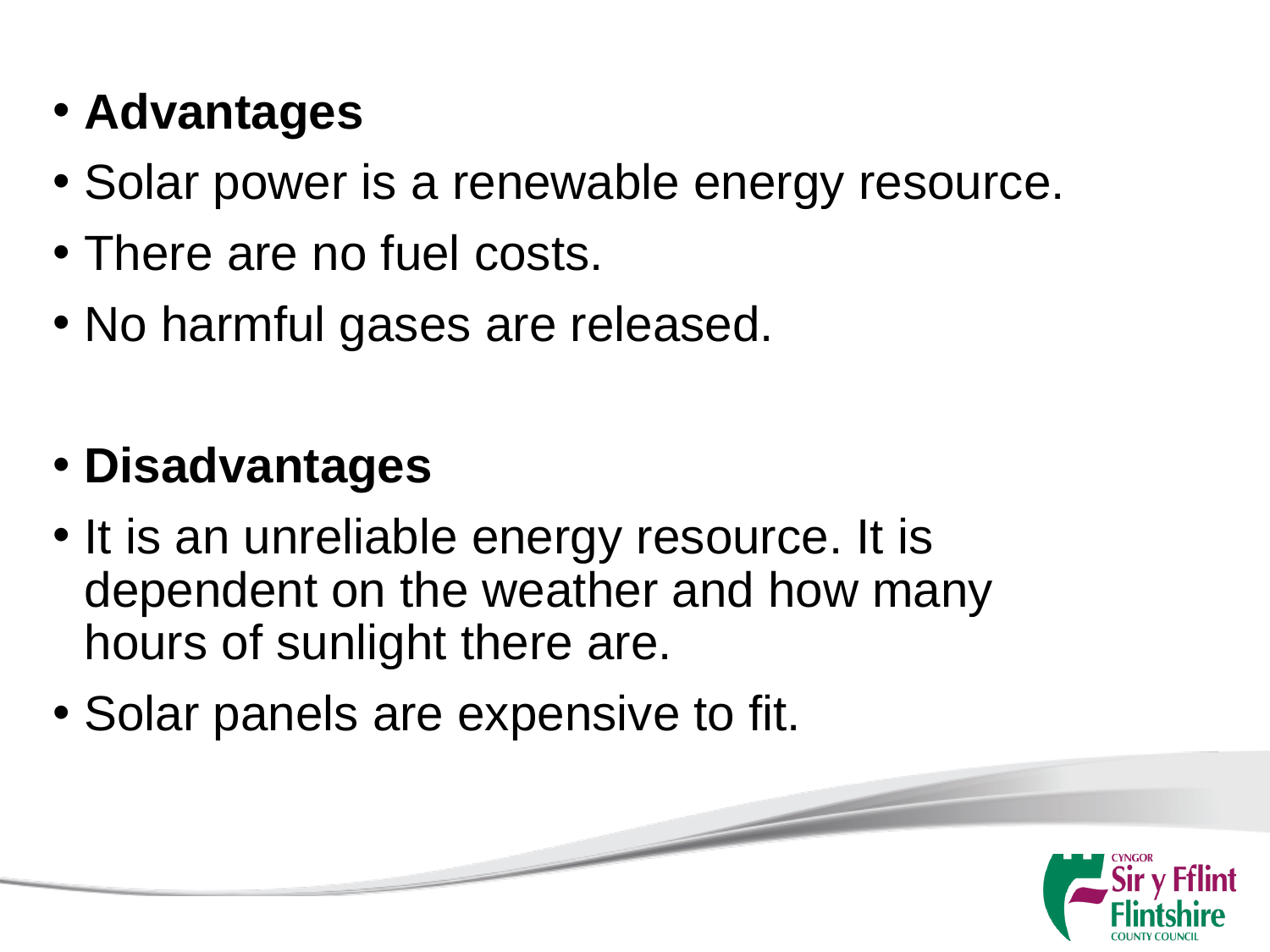

Advantages
Solar power is a renewable energy resource.
There are no fuel costs.
No harmful gases are released.

Disadvantages
It is an unreliable energy resource. It is dependent on the weather and how many hours of sunlight there are.
Solar panels are expensive to fit.